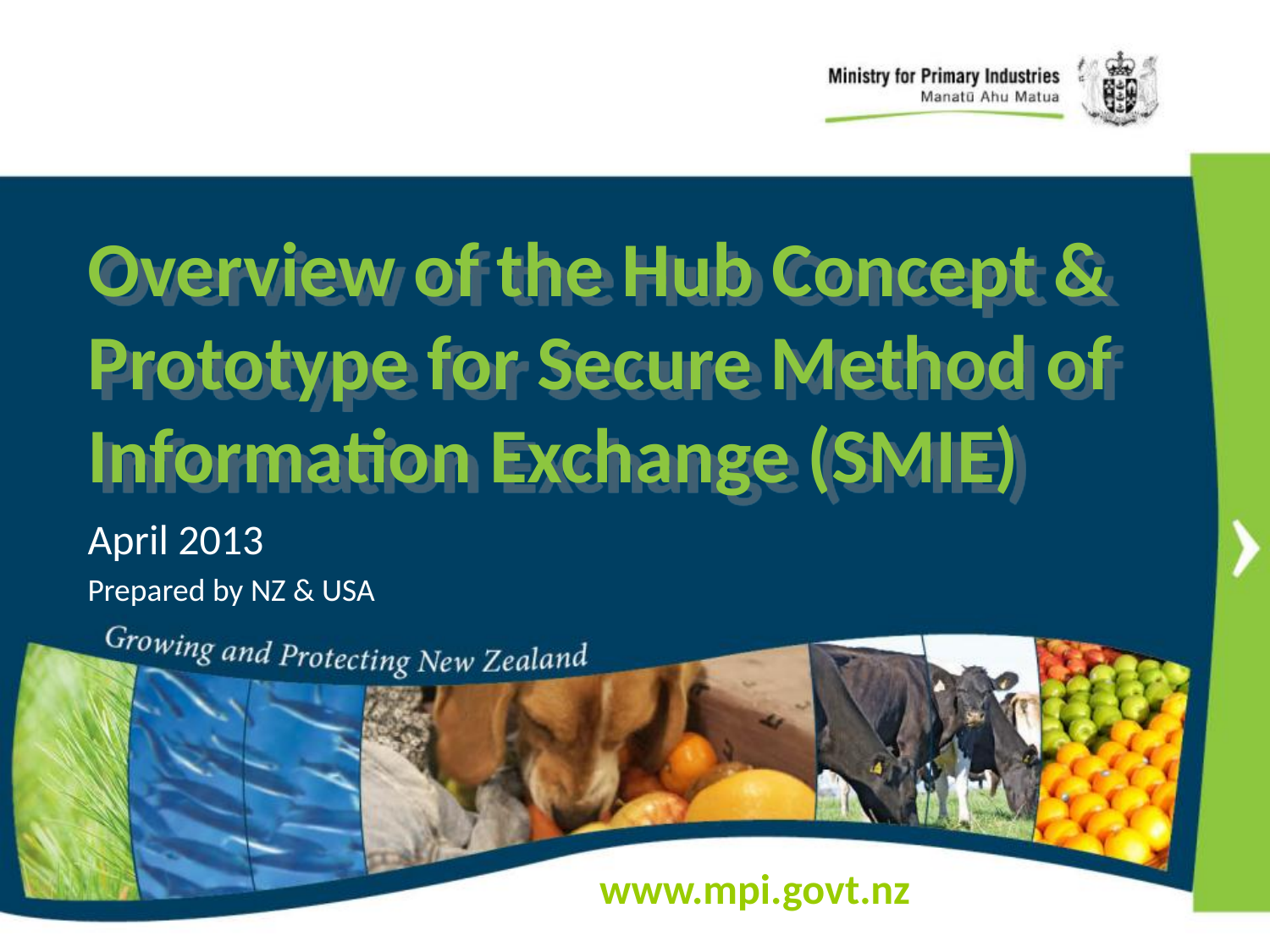

# Overview of the Hub Concept & Prototype for Secure Method of Information Exchange (SMIE)
April 2013
Prepared by NZ & USA